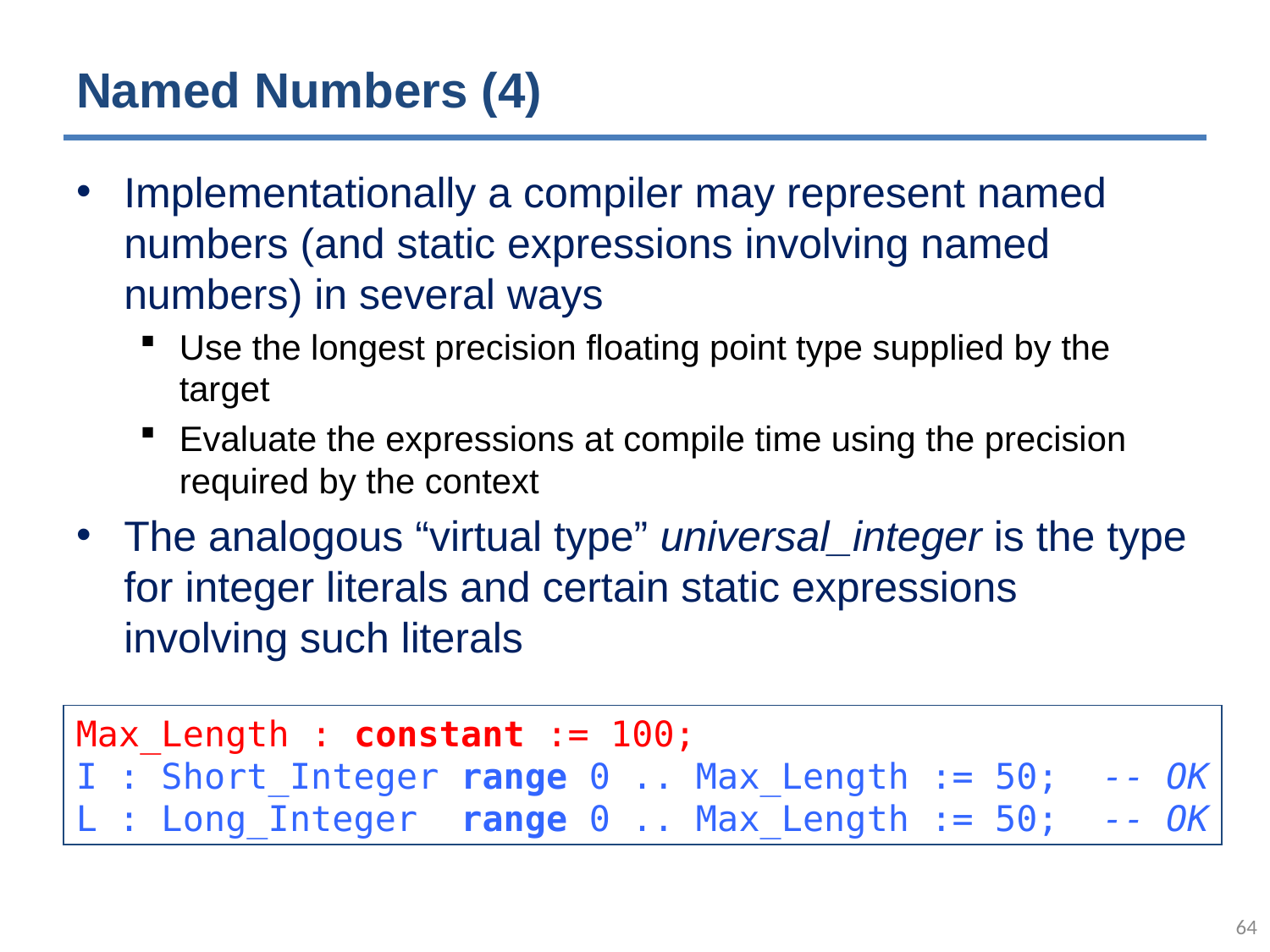

# Named Numbers (4)
Implementationally a compiler may represent named numbers (and static expressions involving named numbers) in several ways
Use the longest precision floating point type supplied by the target
Evaluate the expressions at compile time using the precision required by the context
The analogous “virtual type” universal_integer is the type for integer literals and certain static expressions involving such literals

Max_Length : constant := 100;
I : Short_Integer range 0 .. Max_Length := 50;  -- OK
L : Long_Integer  range 0 .. Max_Length := 50;  -- OK
64